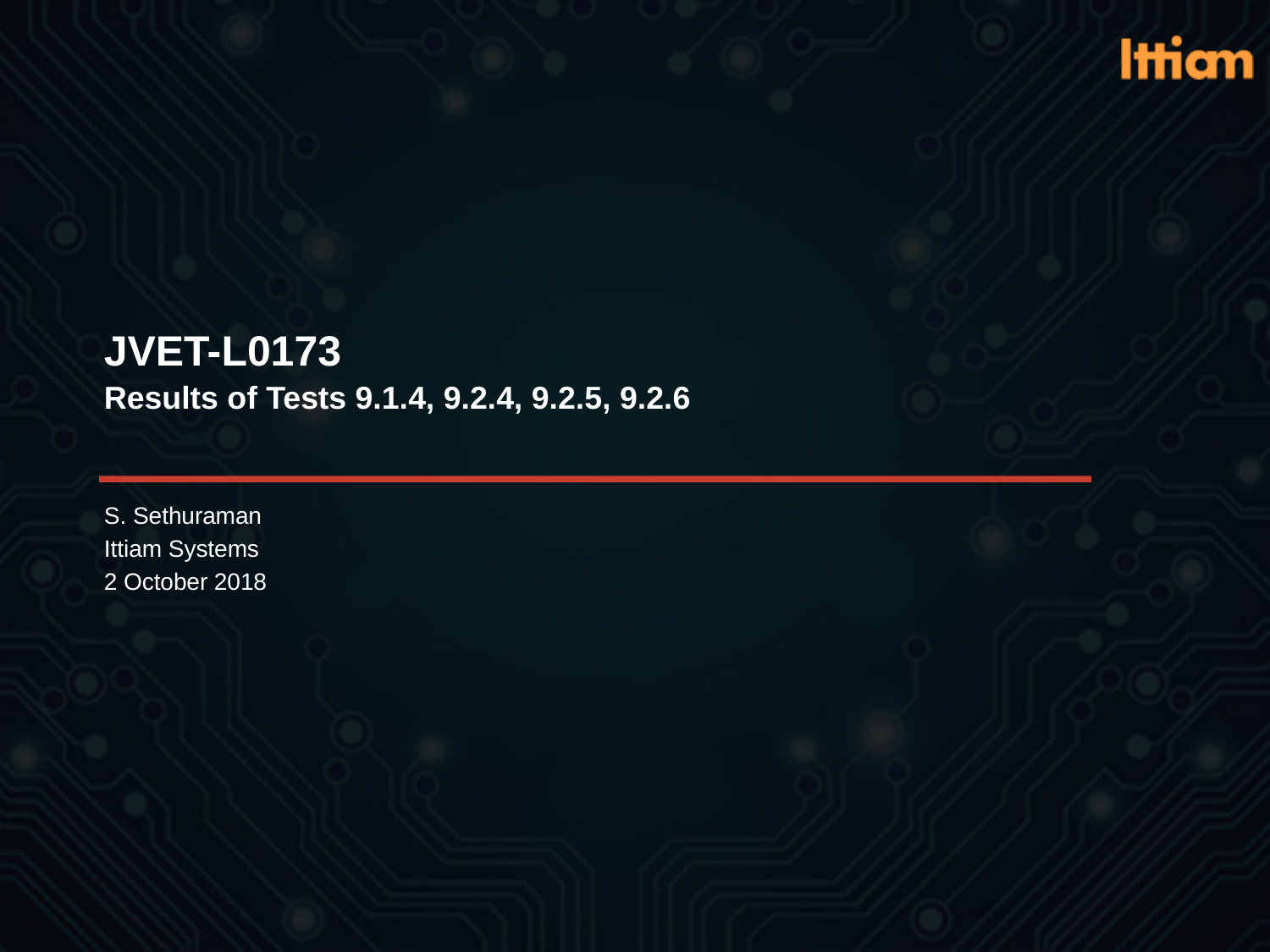

# JVET-L0173 Results of Tests 9.1.4, 9.2.4, 9.2.5, 9.2.6
S. Sethuraman
Ittiam Systems
2 October 2018